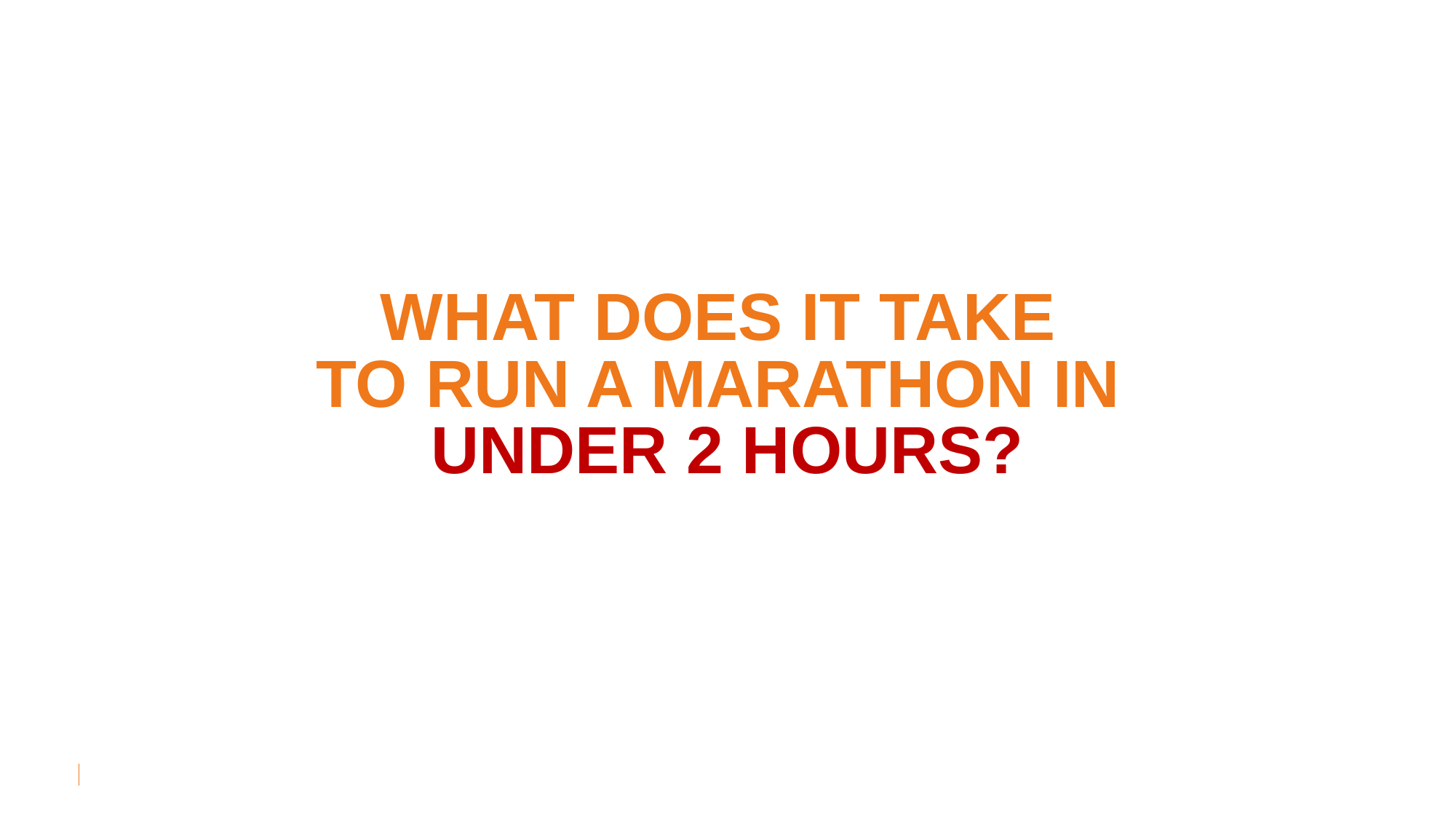

What does it take
to run a marathon in
Under 2 hours?